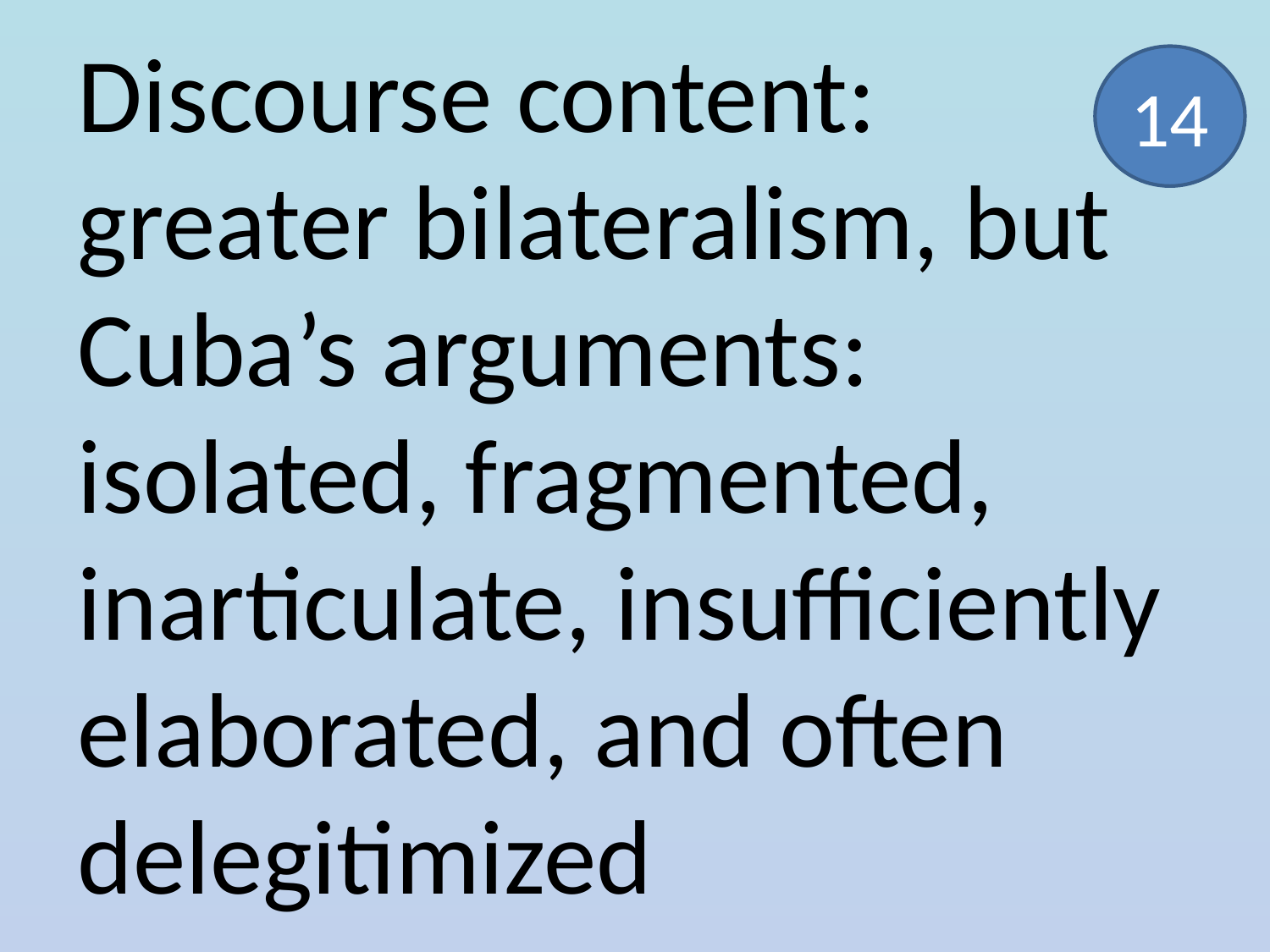

14
# Discourse content: greater bilateralism, but Cuba’s arguments: isolated, fragmented, inarticulate, insufficiently elaborated, and often delegitimized